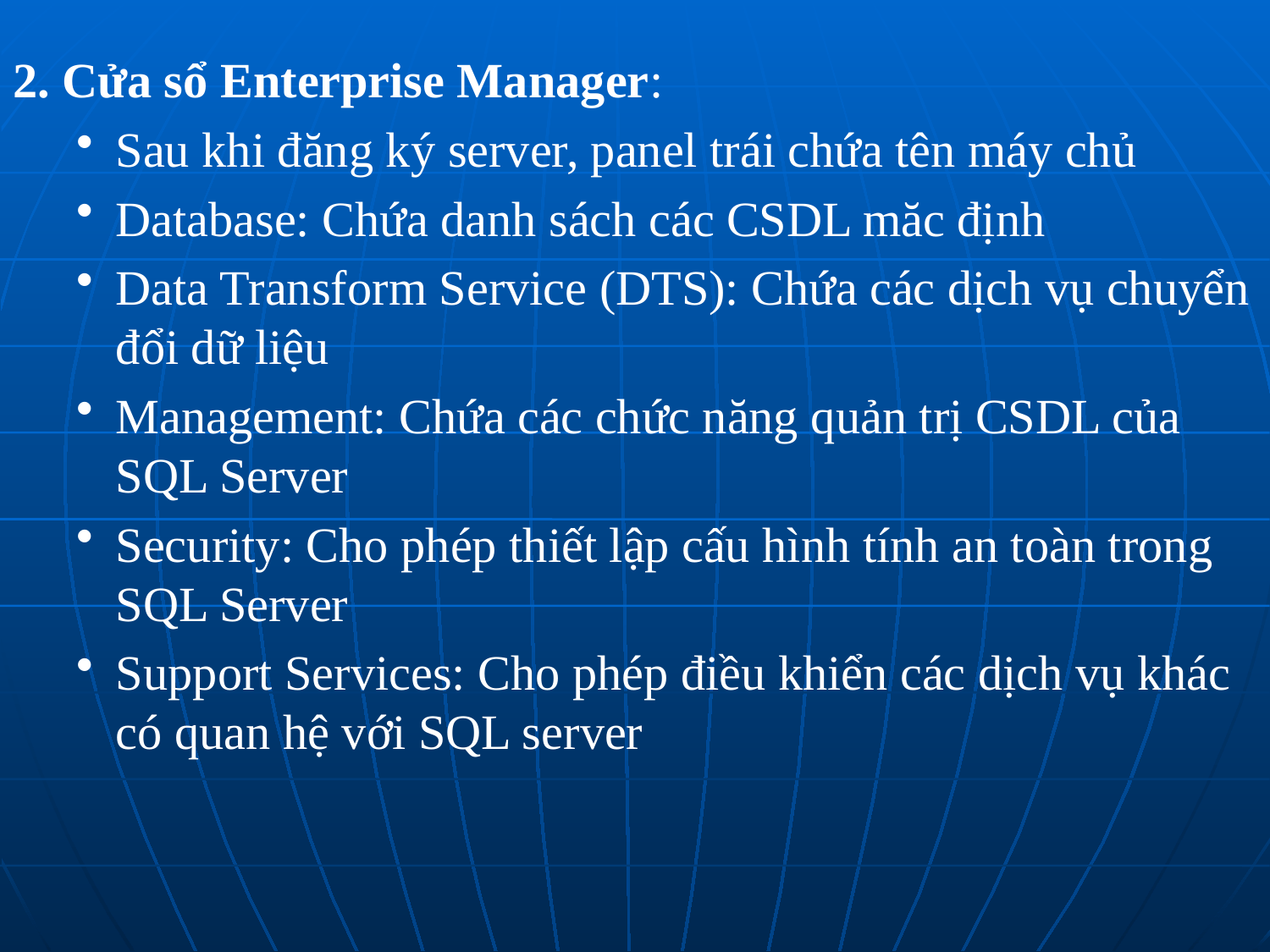

2. Cửa sổ Enterprise Manager:
Sau khi đăng ký server, panel trái chứa tên máy chủ
Database: Chứa danh sách các CSDL măc định
Data Transform Service (DTS): Chứa các dịch vụ chuyển đổi dữ liệu
Management: Chứa các chức năng quản trị CSDL của SQL Server
Security: Cho phép thiết lập cấu hình tính an toàn trong SQL Server
Support Services: Cho phép điều khiển các dịch vụ khác có quan hệ với SQL server